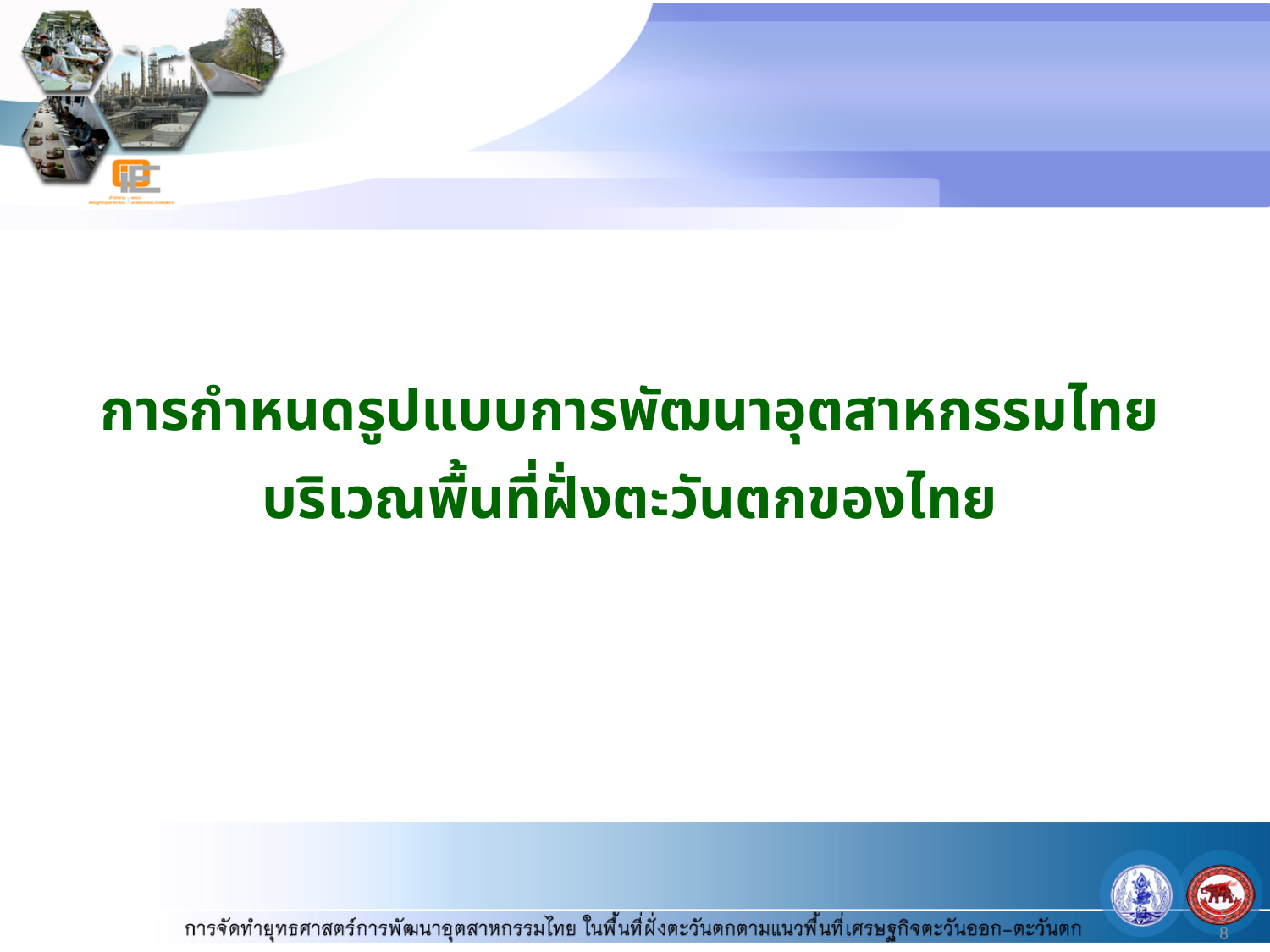

การกำหนดรูปแบบการพัฒนาอุตสาหกรรมไทย
บริเวณพื้นที่ฝั่งตะวันตกของไทย
58